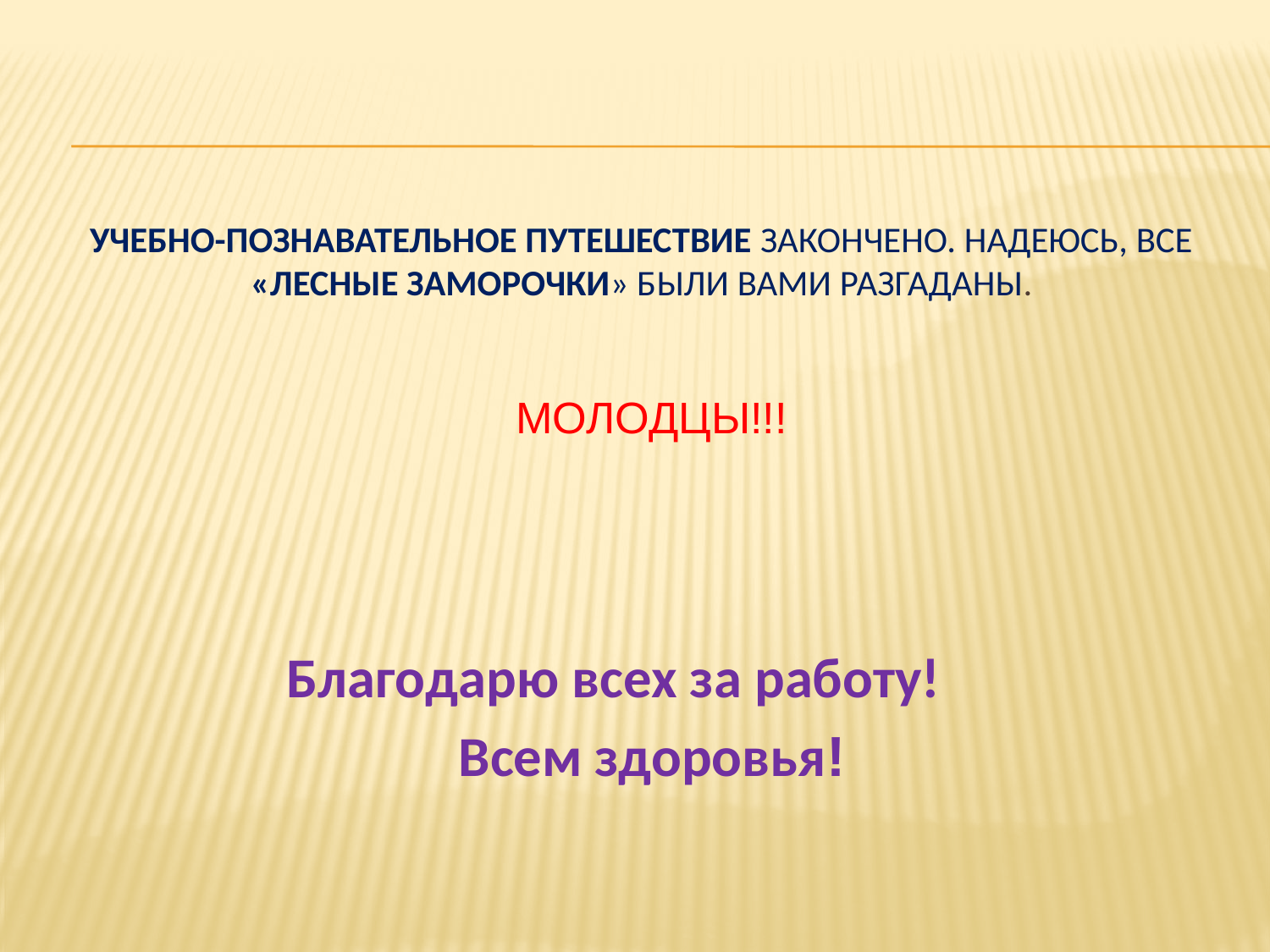

# Учебно-познавательное путешествие закончено. Надеюсь, все «Лесные заморочки» были вами разгаданы. МОЛОДЦЫ!!!

Благодарю всех за работу!
 Всем здоровья!